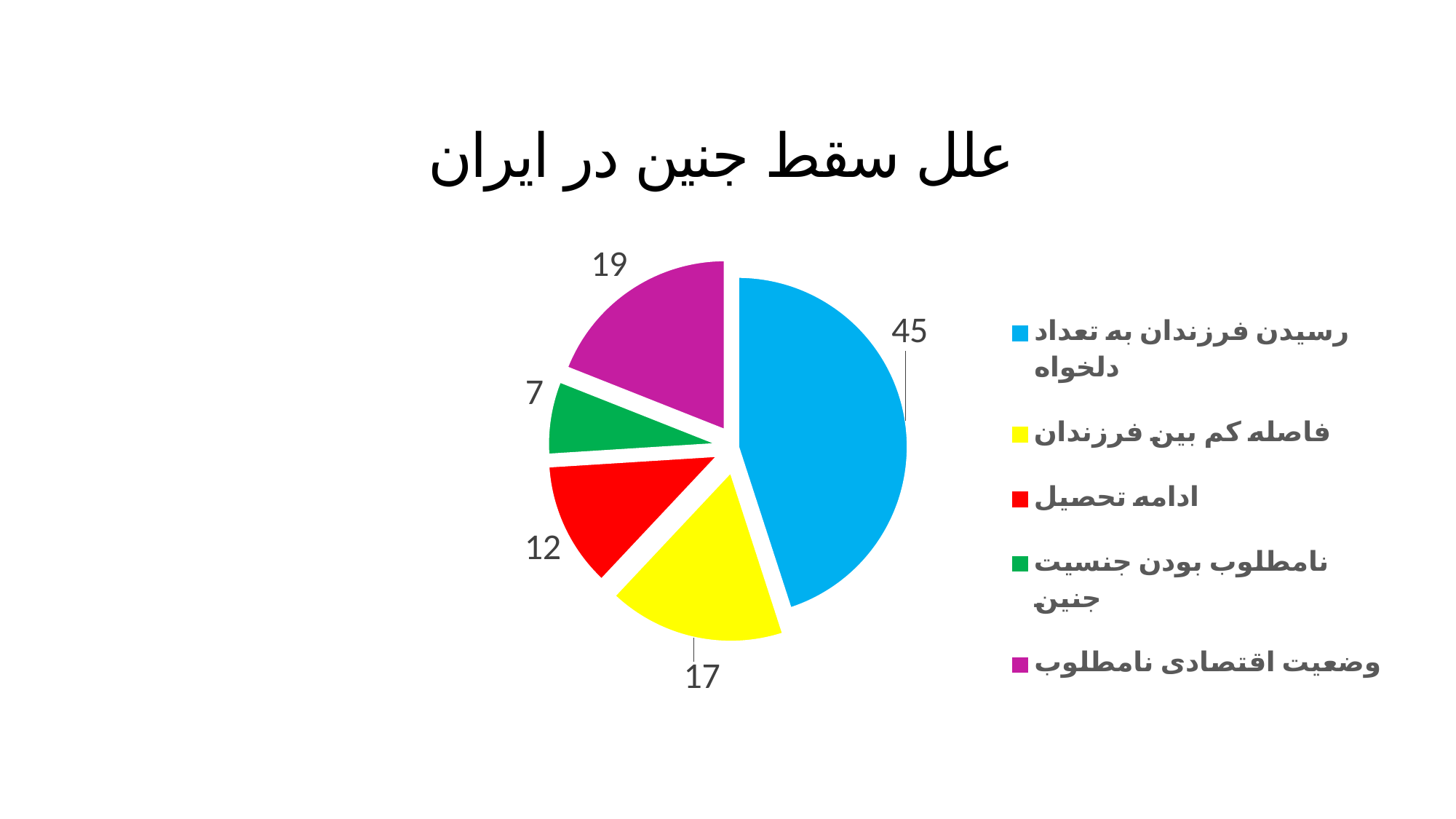

# علل سقط جنین در ایران

### Chart

| Category | Column1 |
|---|---|
| رسیدن فرزندان به تعداد دلخواه | 45.0 |
| فاصله کم بین فرزندان | 17.0 |
| ادامه تحصیل | 12.0 |
| نامطلوب بودن جنسیت جنین | 7.0 |
| وضعیت اقتصادی نامطلوب | 19.0 |